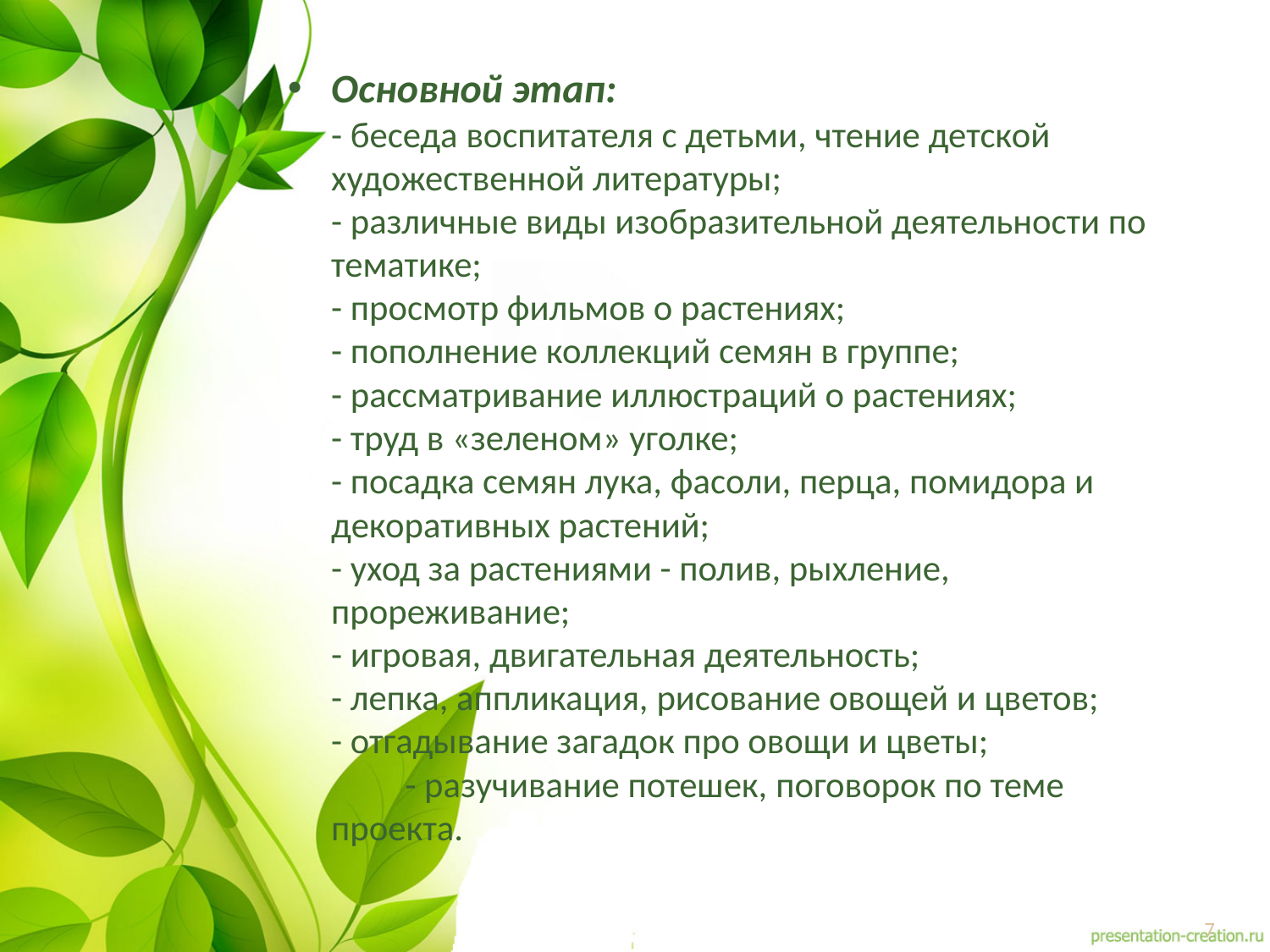

Основной этап:
- беседа воспитателя с детьми, чтение детской художественной литературы;
- различные виды изобразительной деятельности по тематике;
- просмотр фильмов о растениях;
- пополнение коллекций семян в группе;
- рассматривание иллюстраций о растениях;
- труд в «зеленом» уголке;
- посадка семян лука, фасоли, перца, помидора и  декоративных растений;
- уход за растениями - полив, рыхление, прореживание;
- игровая, двигательная деятельность;
- лепка, аппликация, рисование овощей и цветов;
- отгадывание загадок про овощи и цветы;                                 - разучивание потешек, поговорок по теме проекта.